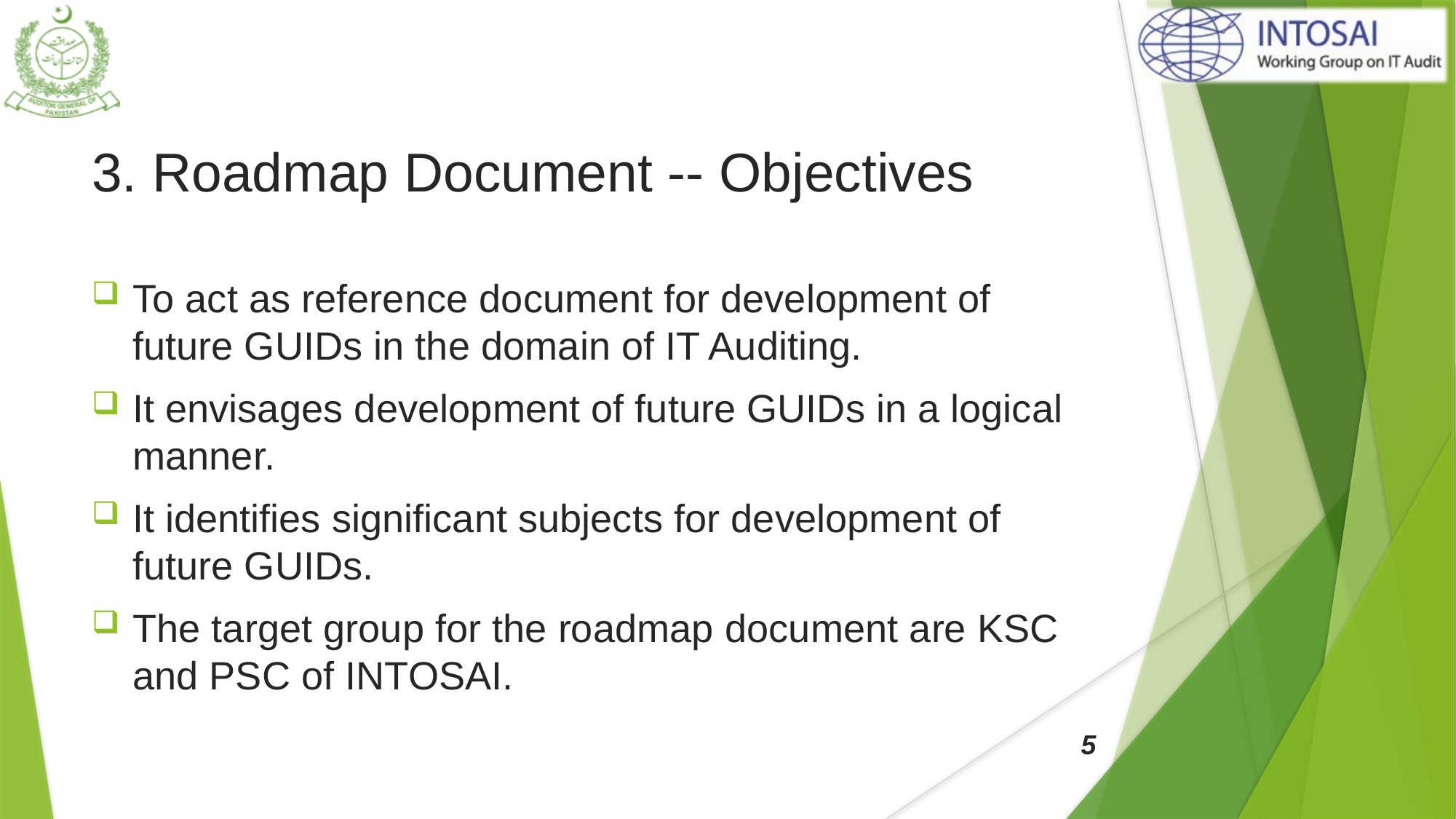

# 3. Roadmap Document -- Objectives
To act as reference document for development of future GUIDs in the domain of IT Auditing.
It envisages development of future GUIDs in a logical manner.
It identifies significant subjects for development of future GUIDs.
The target group for the roadmap document are KSC and PSC of INTOSAI.
5